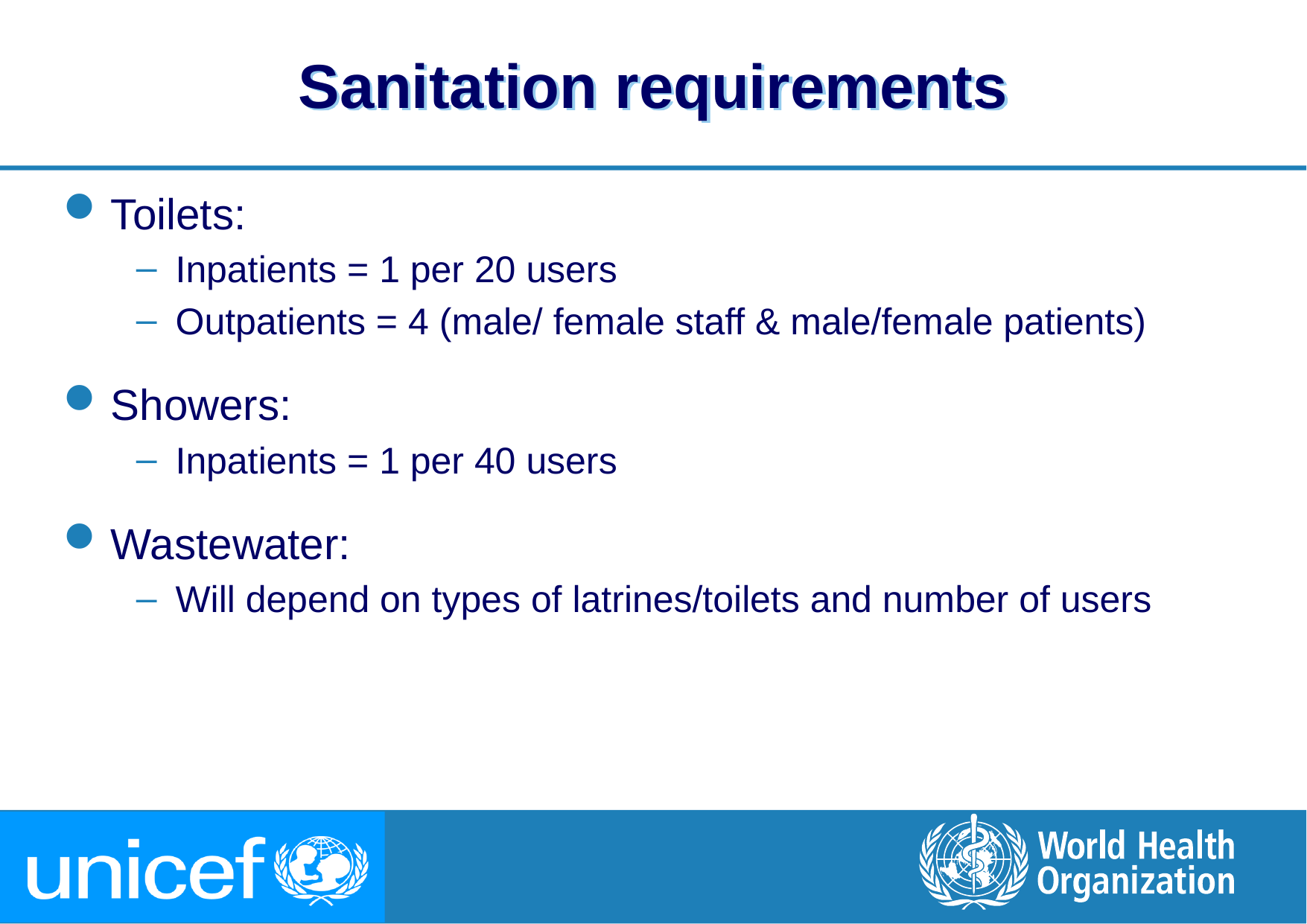

# Sanitation requirements
Toilets:
Inpatients = 1 per 20 users
Outpatients = 4 (male/ female staff & male/female patients)
Showers:
Inpatients = 1 per 40 users
Wastewater:
Will depend on types of latrines/toilets and number of users